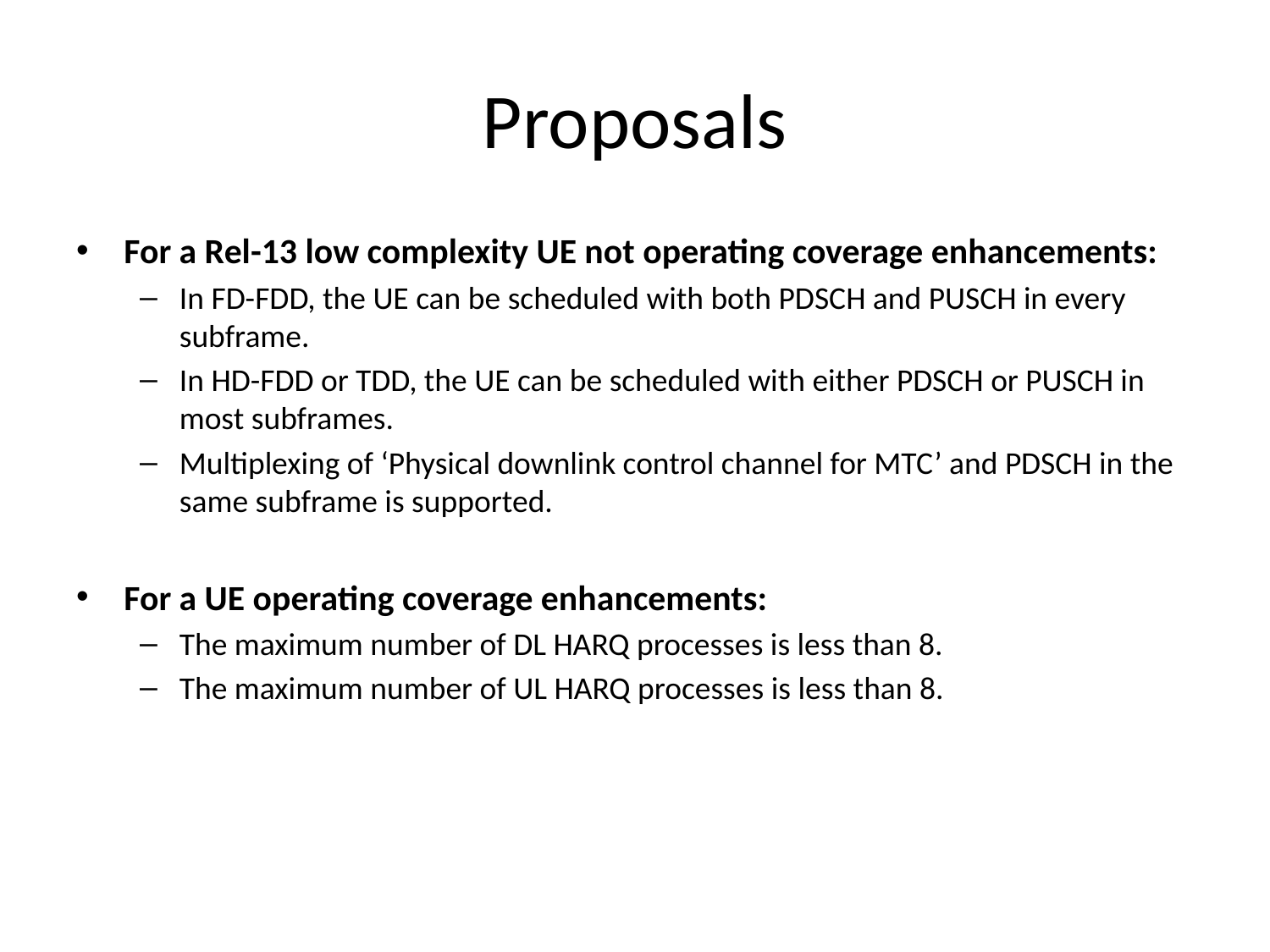

# Proposals
For a Rel-13 low complexity UE not operating coverage enhancements:
In FD-FDD, the UE can be scheduled with both PDSCH and PUSCH in every subframe.
In HD-FDD or TDD, the UE can be scheduled with either PDSCH or PUSCH in most subframes.
Multiplexing of ‘Physical downlink control channel for MTC’ and PDSCH in the same subframe is supported.

For a UE operating coverage enhancements:
The maximum number of DL HARQ processes is less than 8.
The maximum number of UL HARQ processes is less than 8.